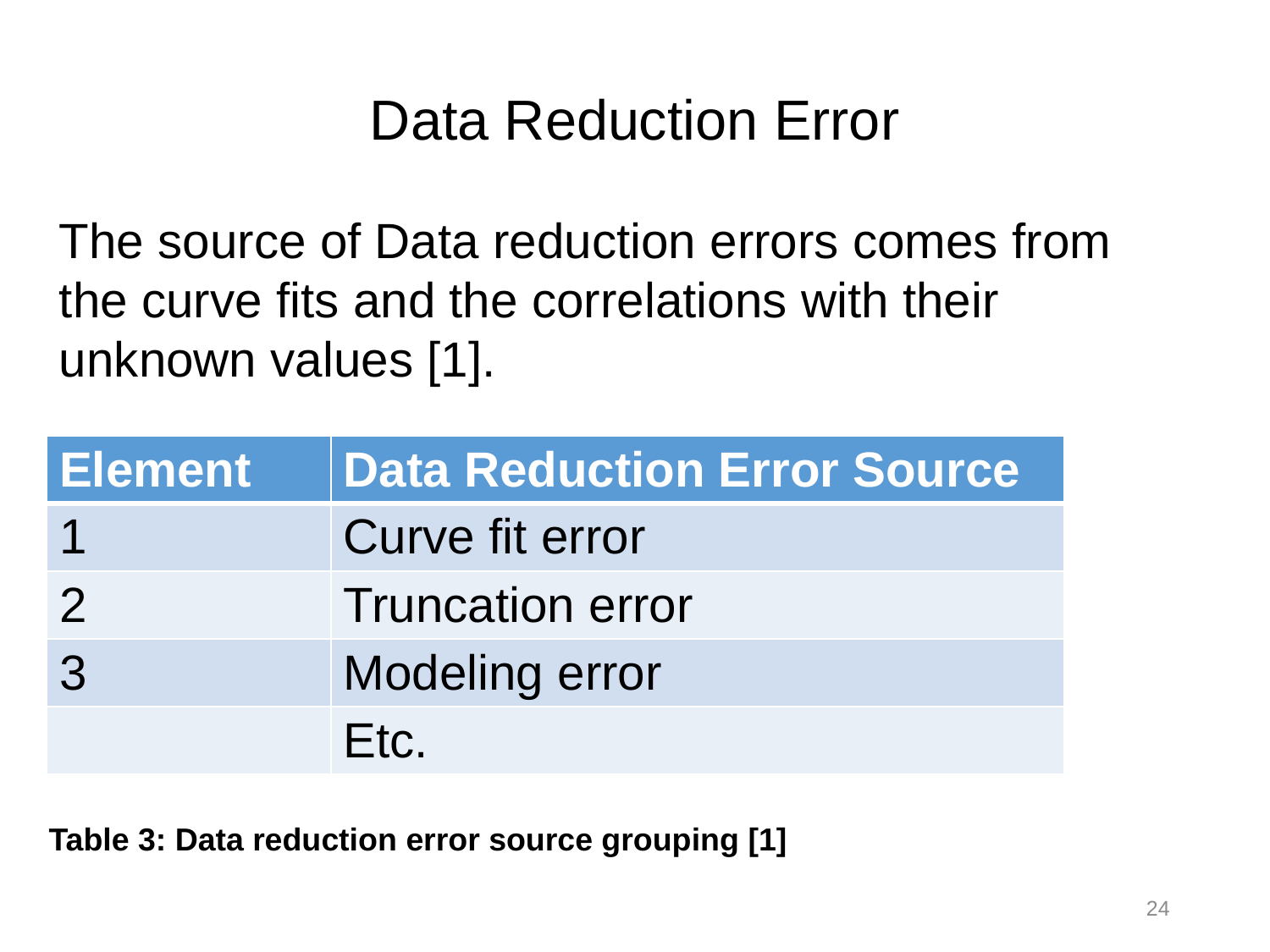

Data Reduction Error
The source of Data reduction errors comes from the curve fits and the correlations with their unknown values [1].
| Element | Data Reduction Error Source |
| --- | --- |
| 1 | Curve fit error |
| 2 | Truncation error |
| 3 | Modeling error |
|  | Etc. |
Table 3: Data reduction error source grouping [1]
24